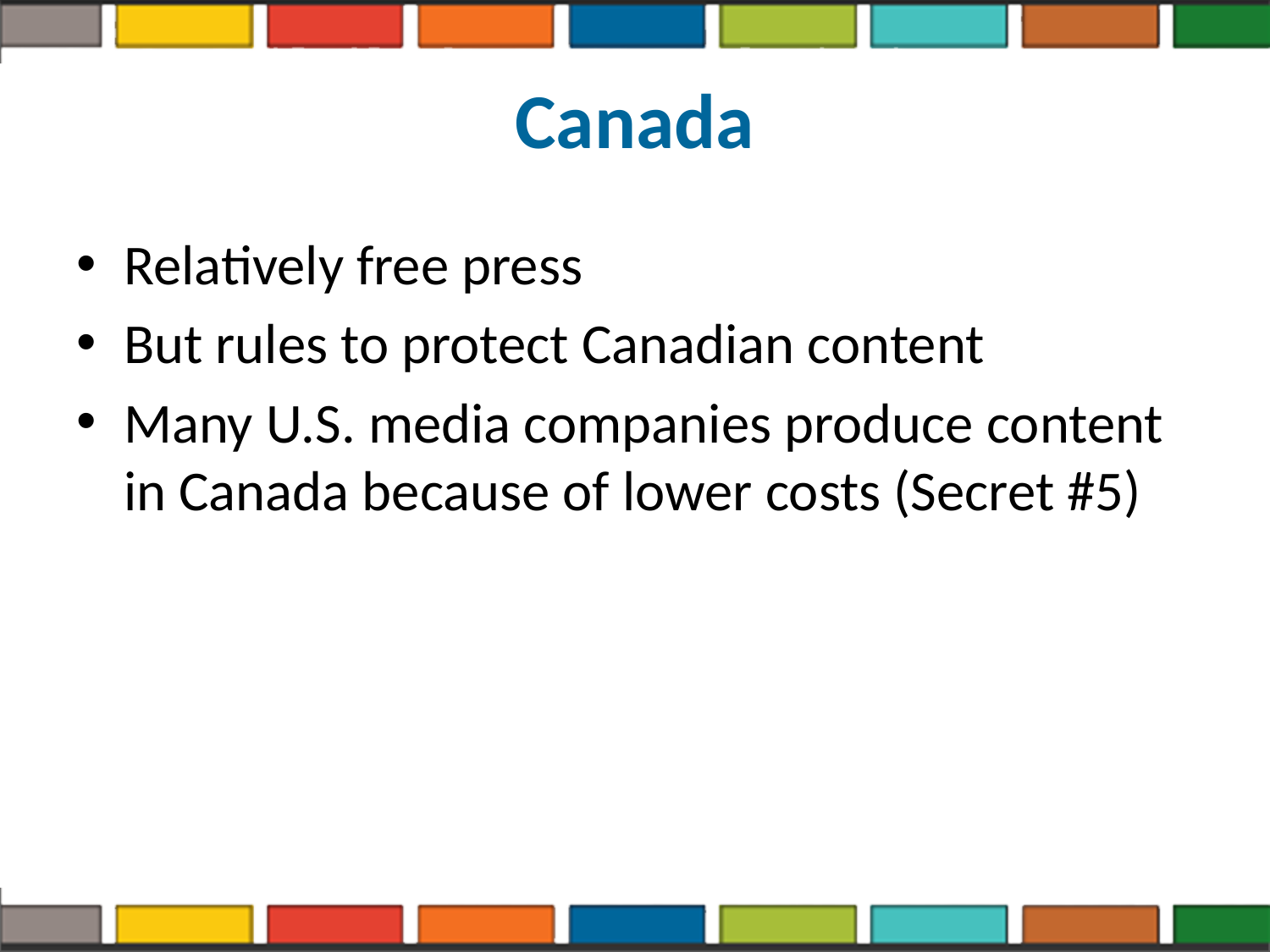

# Canada
Relatively free press
But rules to protect Canadian content
Many U.S. media companies produce content in Canada because of lower costs (Secret #5)